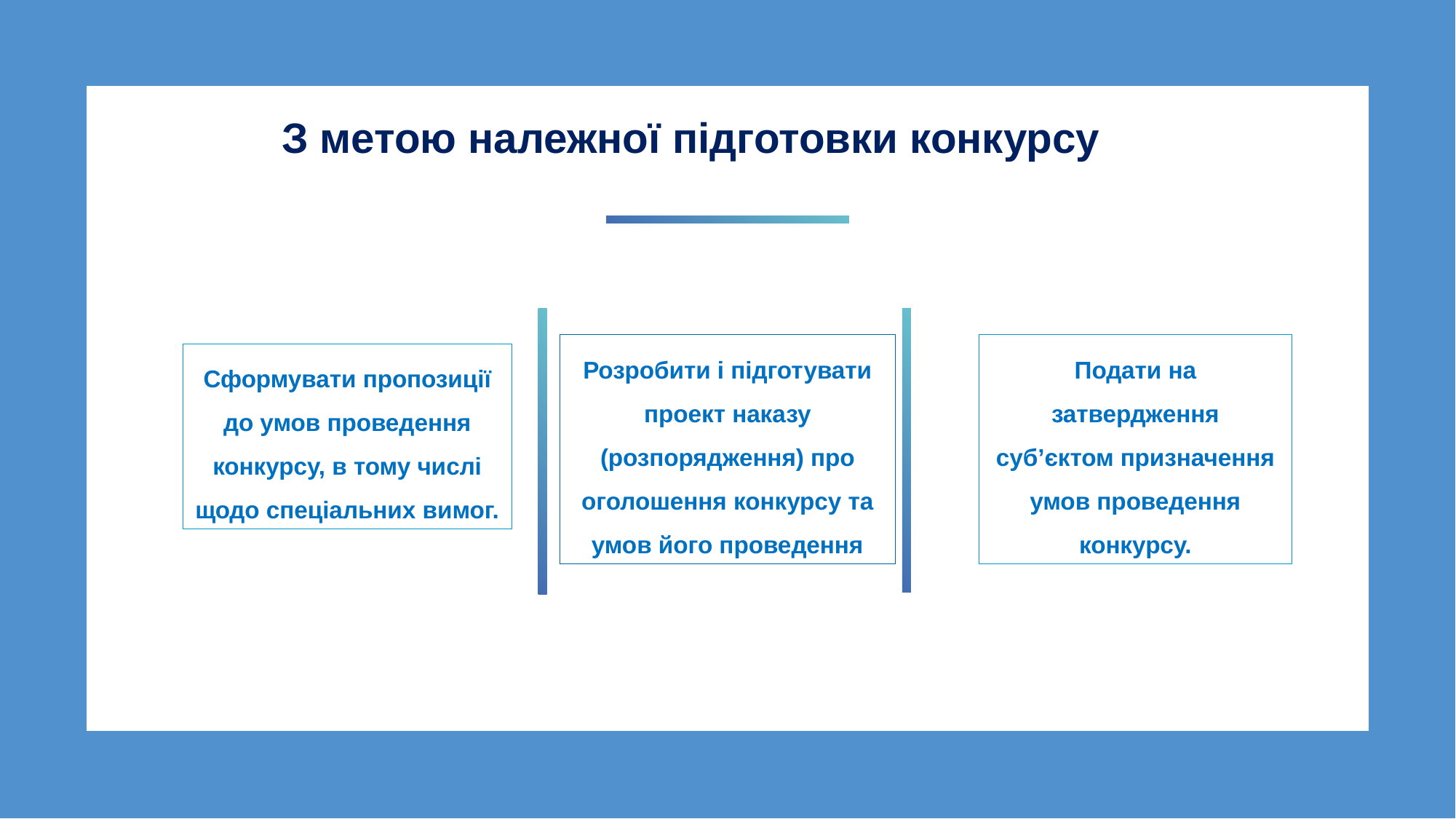

З метою належної підготовки конкурсу

Розробити і підготувати проект наказу (розпорядження) про оголошення конкурсу та умов його проведення
Подати на затвердження суб’єктом призначення умов проведення конкурсу.
Сформувати пропозиції до умов проведення конкурсу, в тому числі щодо спеціальних вимог.